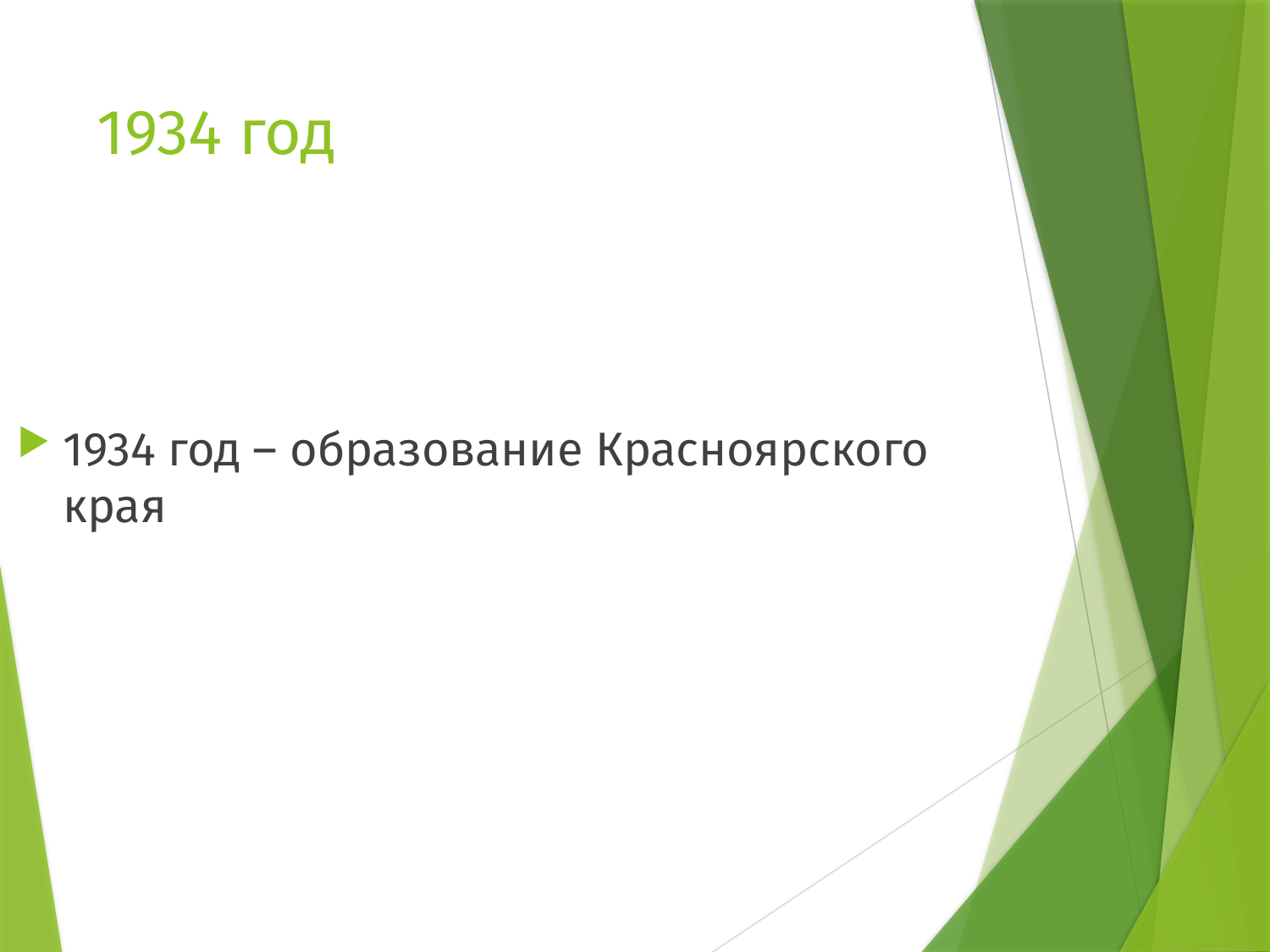

# 1934 год
1934 год – образование Красноярского края